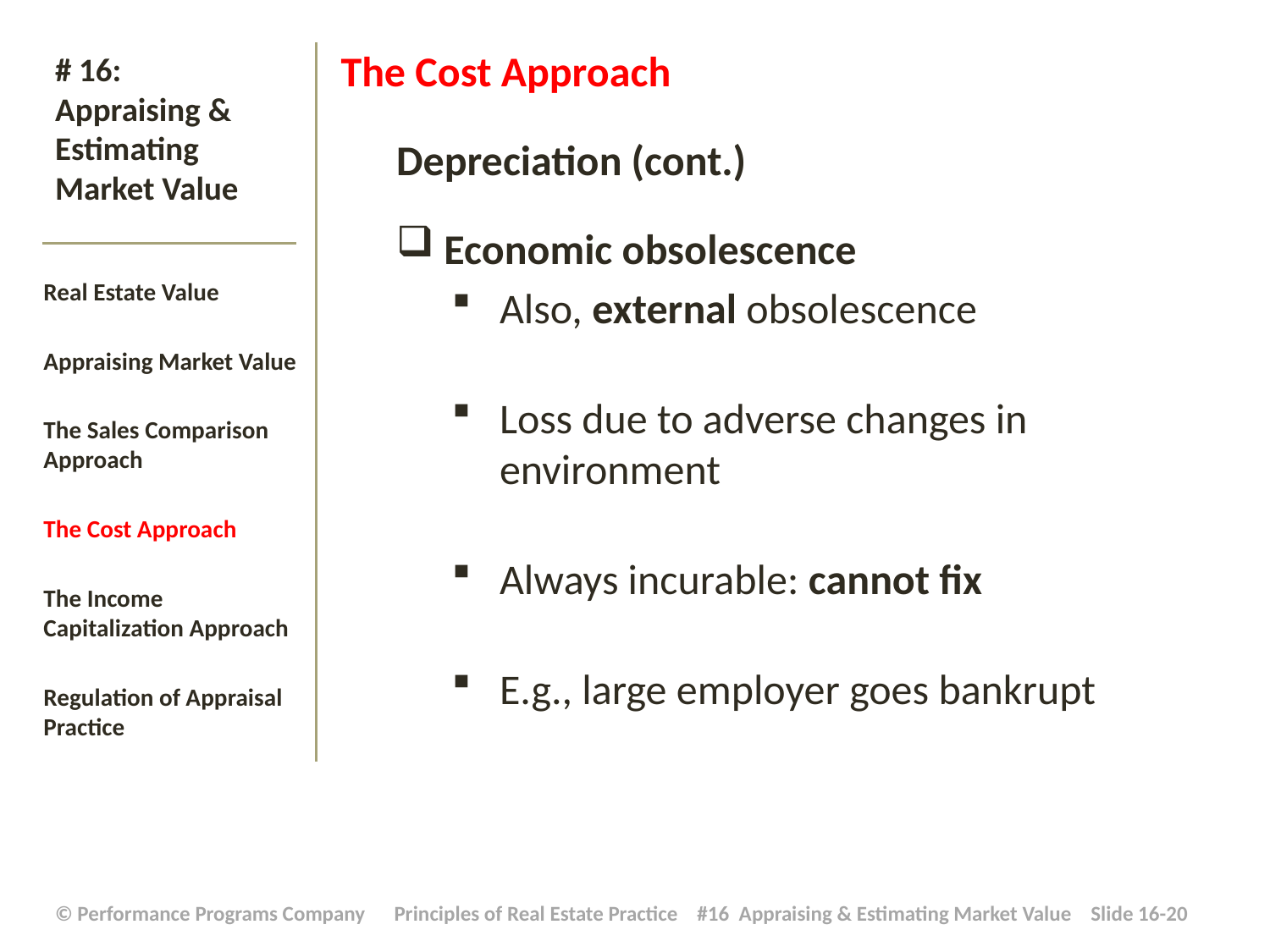

The Cost Approach

Depreciation (cont.)

 Economic obsolescence
Also, external obsolescence
Loss due to adverse changes in environment
Always incurable: cannot fix
E.g., large employer goes bankrupt

# # 16: Appraising & Estimating Market Value

Real Estate Value

Appraising Market Value

The Sales Comparison Approach

The Cost Approach

The Income Capitalization Approach

Regulation of Appraisal Practice

| © Performance Programs Company Principles of Real Estate Practice #16 Appraising & Estimating Market Value Slide 16-20 |
| --- |